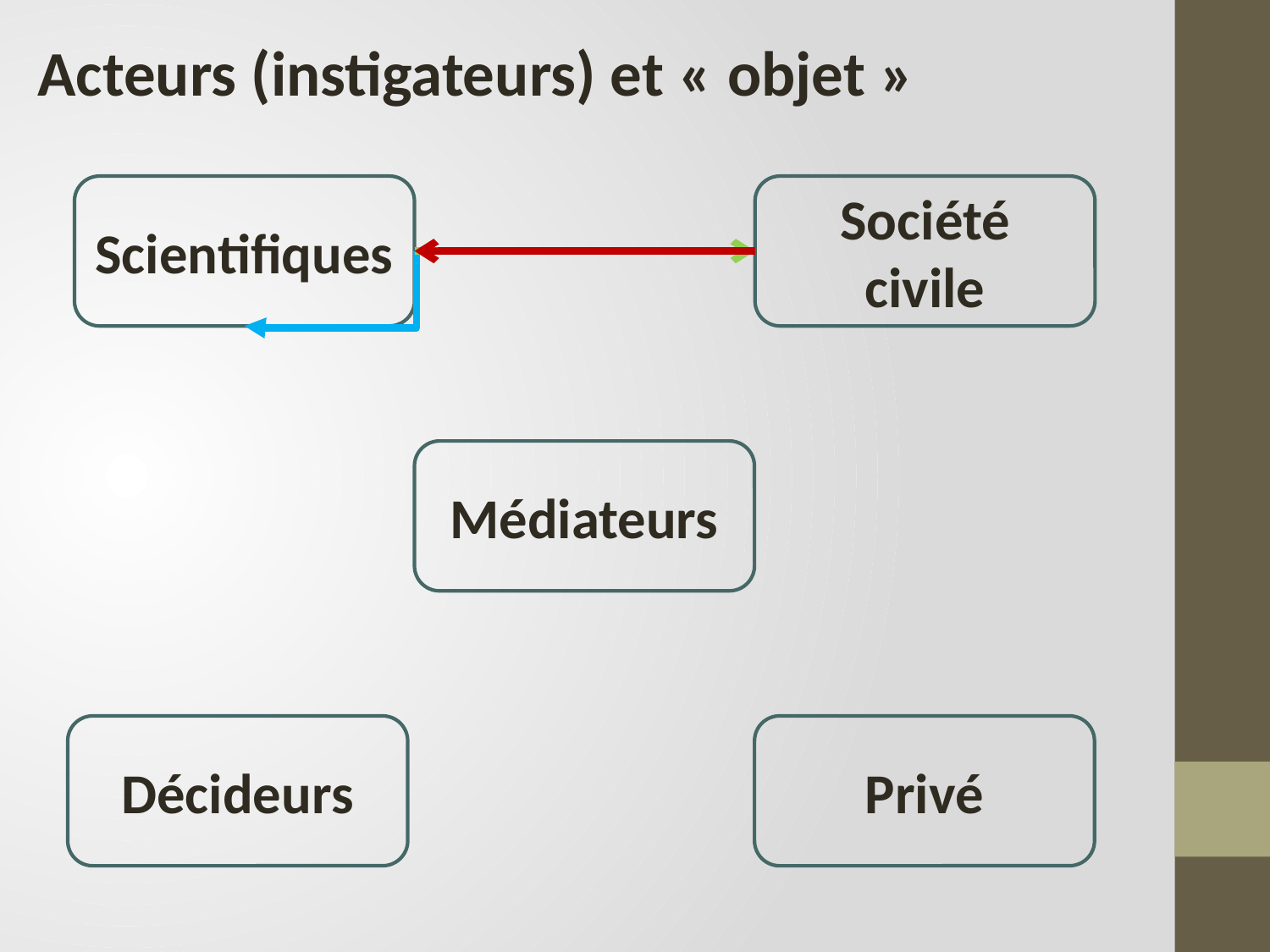

Acteurs (instigateurs) et « objet »
Scientifiques
Société civile
Médiateurs
Décideurs
Privé